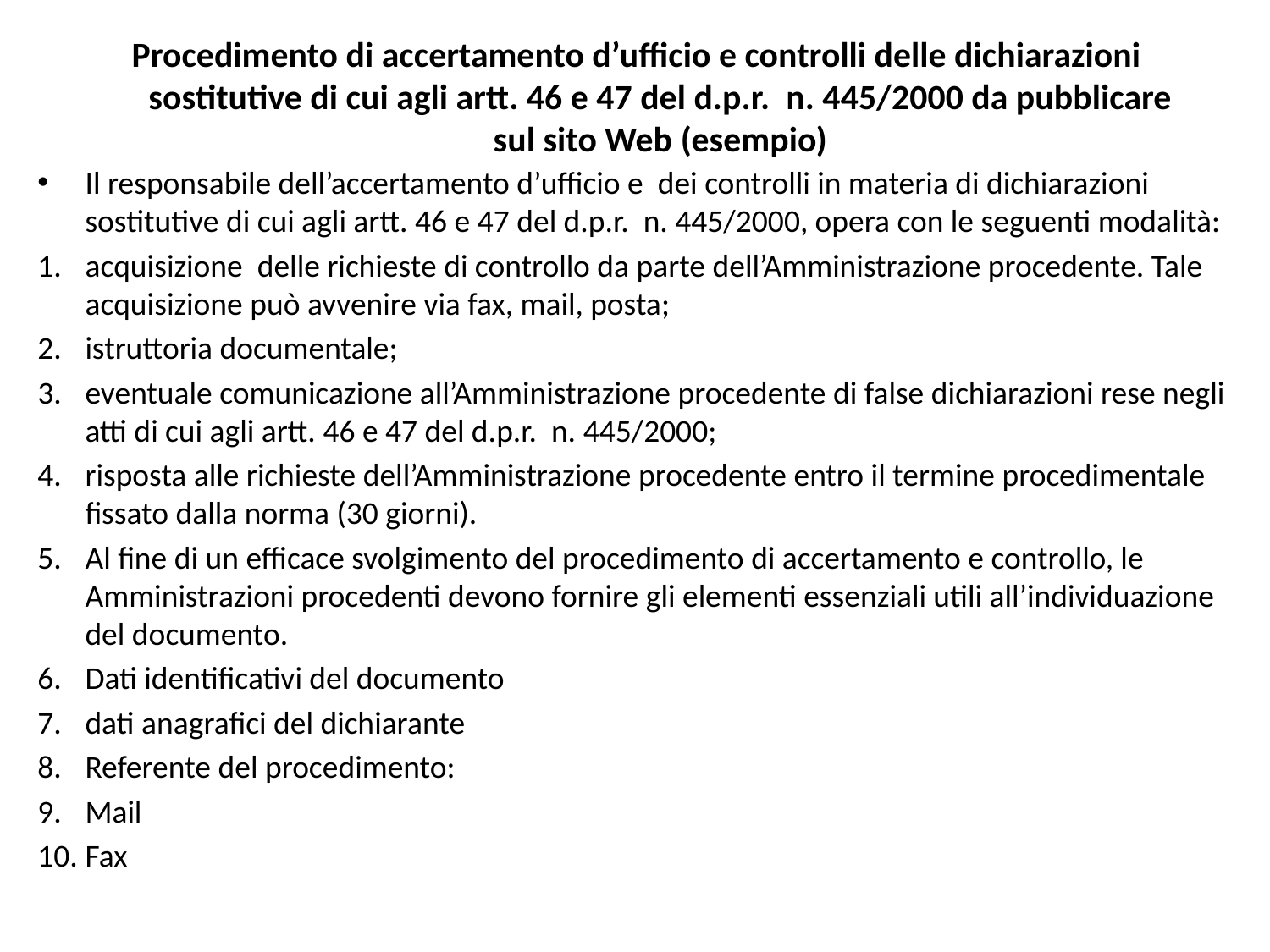

# Procedimento di accertamento d’ufficio e controlli delle dichiarazioni sostitutive di cui agli artt. 46 e 47 del d.p.r.  n. 445/2000 da pubblicare sul sito Web (esempio)
Il responsabile dell’accertamento d’ufficio e  dei controlli in materia di dichiarazioni sostitutive di cui agli artt. 46 e 47 del d.p.r.  n. 445/2000, opera con le seguenti modalità:
acquisizione  delle richieste di controllo da parte dell’Amministrazione procedente. Tale acquisizione può avvenire via fax, mail, posta;
istruttoria documentale;
eventuale comunicazione all’Amministrazione procedente di false dichiarazioni rese negli atti di cui agli artt. 46 e 47 del d.p.r.  n. 445/2000;
risposta alle richieste dell’Amministrazione procedente entro il termine procedimentale fissato dalla norma (30 giorni).
Al fine di un efficace svolgimento del procedimento di accertamento e controllo, le Amministrazioni procedenti devono fornire gli elementi essenziali utili all’individuazione del documento.
Dati identificativi del documento
dati anagrafici del dichiarante
Referente del procedimento:
Mail
Fax